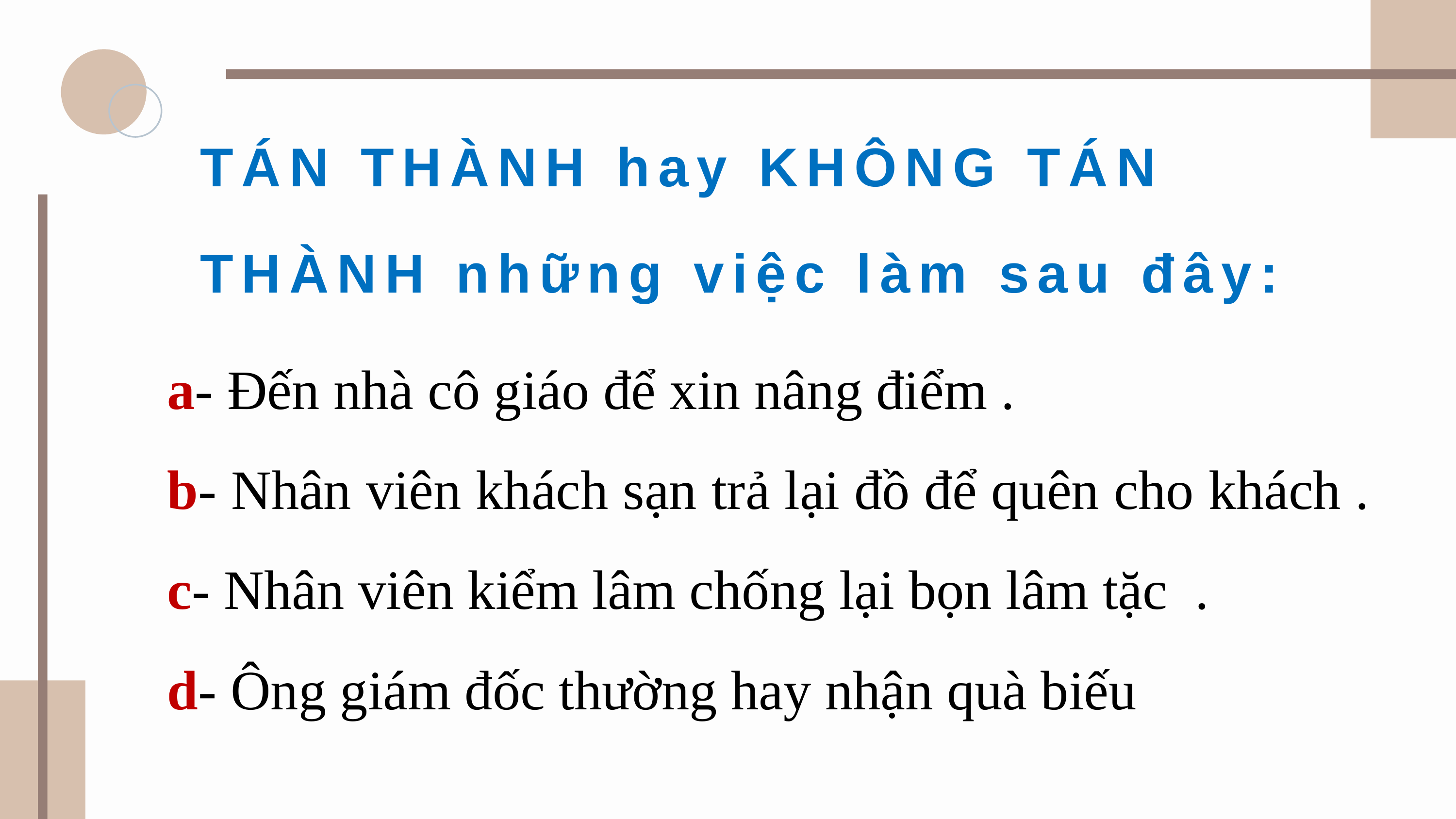

TÁN THÀNH hay KHÔNG TÁN THÀNH những việc làm sau đây:

a- Đến nhà cô giáo để xin nâng điểm .
b- Nhân viên khách sạn trả lại đồ để quên cho khách .
c- Nhân viên kiểm lâm chống lại bọn lâm tặc  .
d- Ông giám đốc thường hay nhận quà biếu